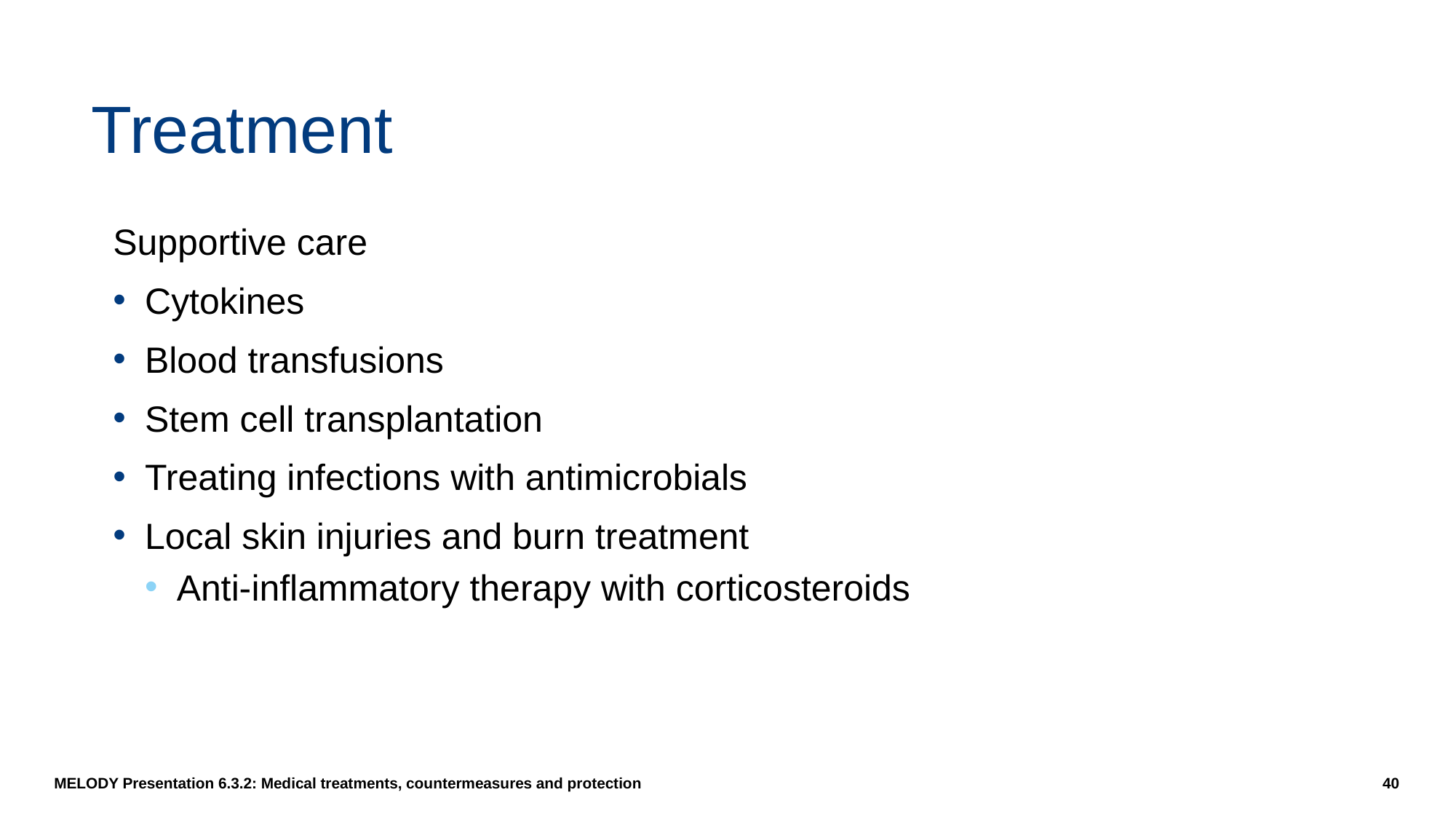

# Treatment
Supportive care
Cytokines
Blood transfusions
Stem cell transplantation
Treating infections with antimicrobials
Local skin injuries and burn treatment
Anti-inflammatory therapy with corticosteroids
MELODY Presentation 6.3.2: Medical treatments, countermeasures and protection
40